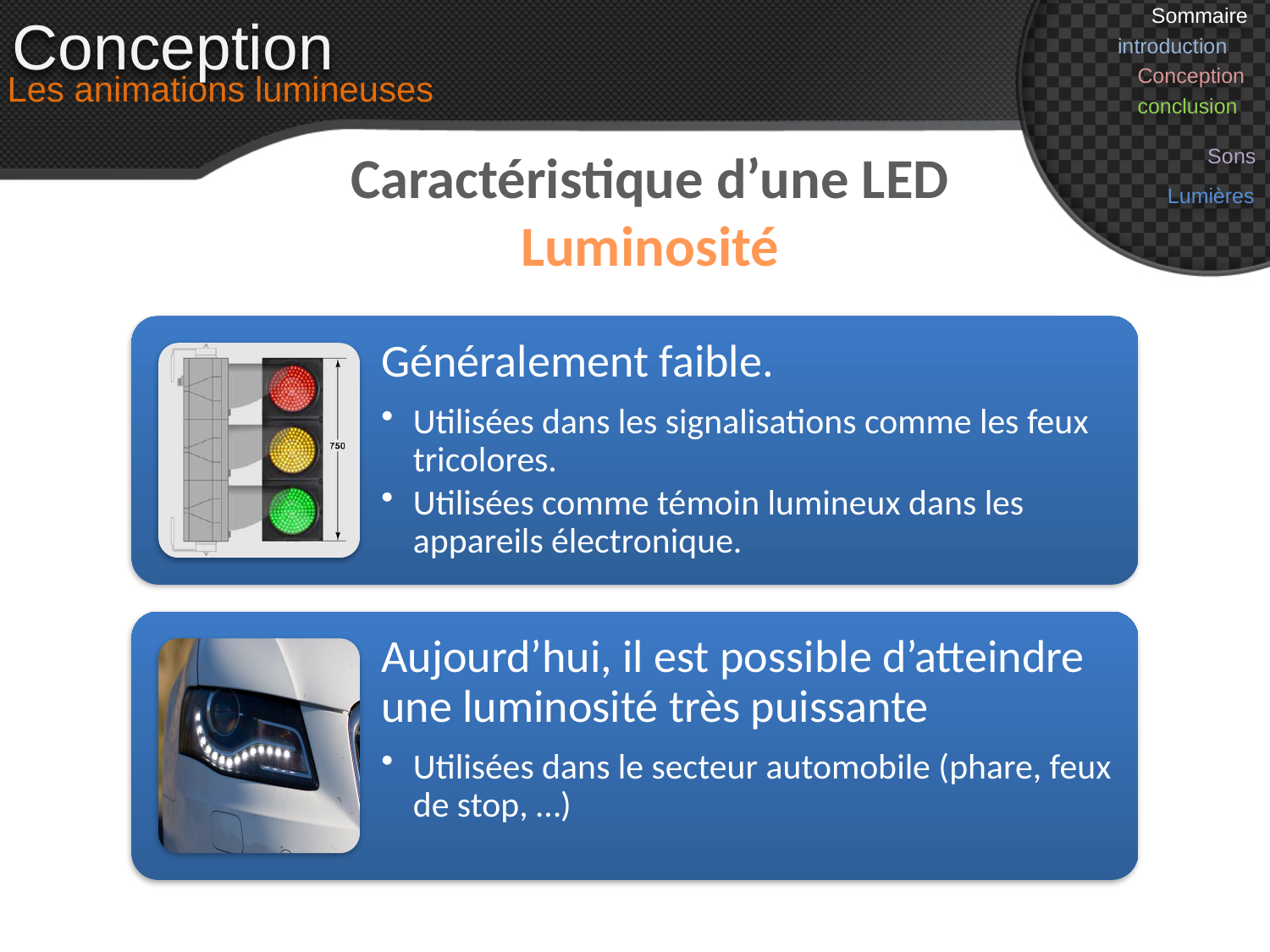

Conception
Sommaire
introduction
Conception
Les animations lumineuses
conclusion
Caractéristique d’une LED
Luminosité
Sons
Lumières
Généralement faible.
Utilisées dans les signalisations comme les feux tricolores.
Utilisées comme témoin lumineux dans les appareils électronique.
Aujourd’hui, il est possible d’atteindre une luminosité très puissante
Utilisées dans le secteur automobile (phare, feux de stop, …)